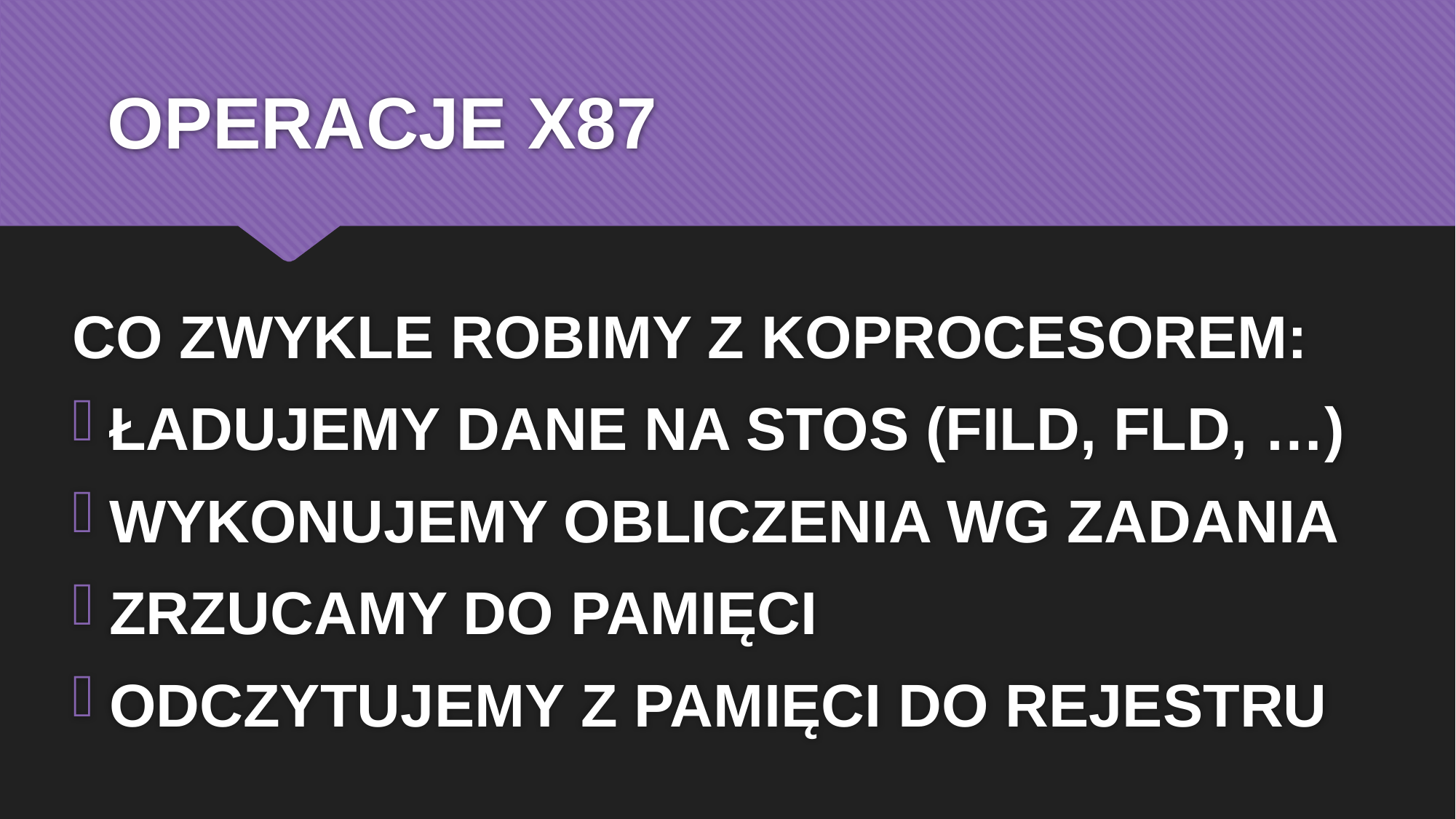

# OPERACJE X87
CO ZWYKLE ROBIMY Z KOPROCESOREM:
ŁADUJEMY DANE NA STOS (FILD, FLD, …)
WYKONUJEMY OBLICZENIA WG ZADANIA
ZRZUCAMY DO PAMIĘCI
ODCZYTUJEMY Z PAMIĘCI DO REJESTRU